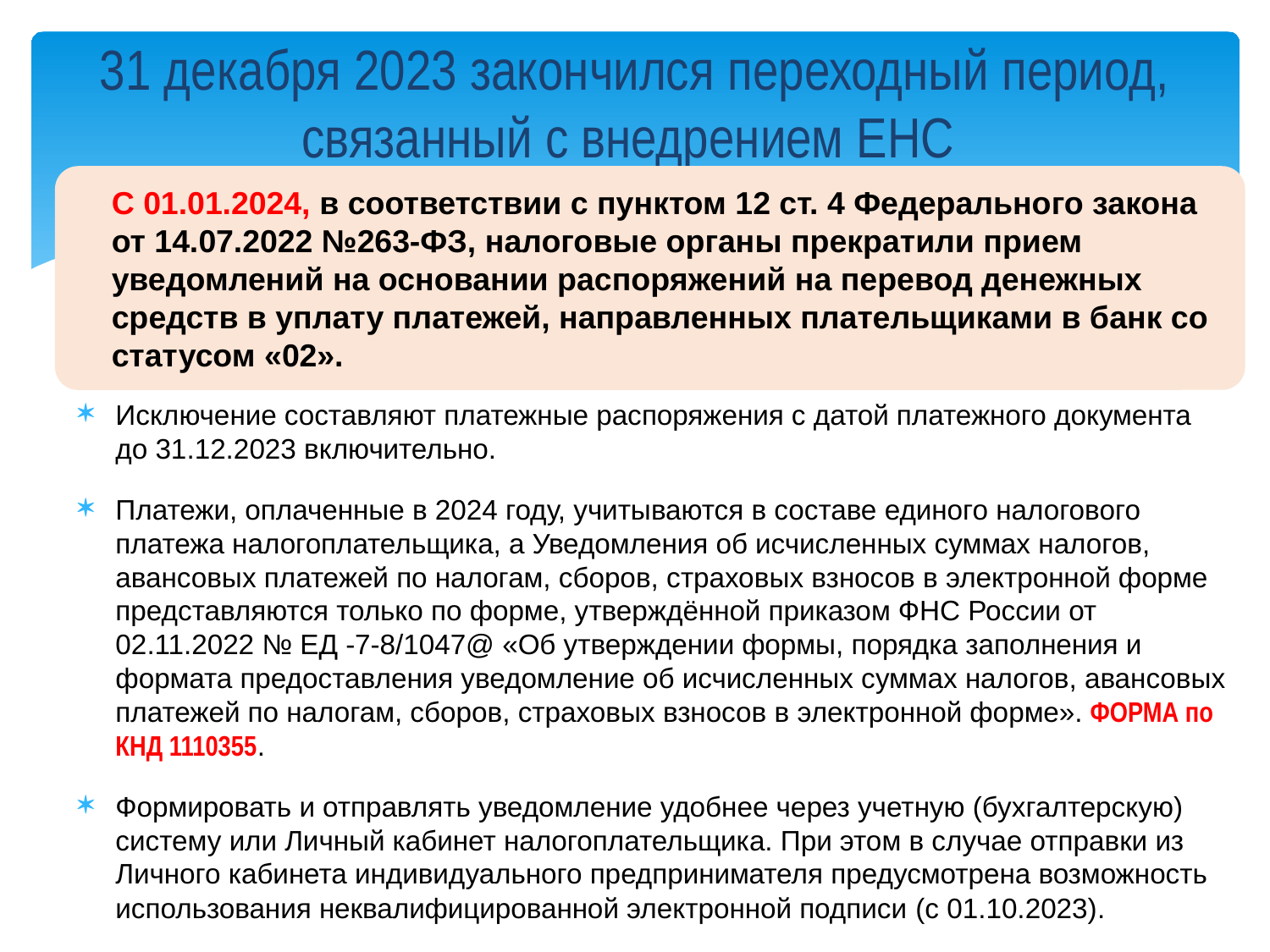

# 31 декабря 2023 закончился переходный период, связанный с внедрением ЕНС
С 01.01.2024, в соответствии с пунктом 12 ст. 4 Федерального закона от 14.07.2022 №263-ФЗ, налоговые органы прекратили прием уведомлений на основании распоряжений на перевод денежных средств в уплату платежей, направленных плательщиками в банк со статусом «02».
Исключение составляют платежные распоряжения с датой платежного документа до 31.12.2023 включительно.
Платежи, оплаченные в 2024 году, учитываются в составе единого налогового платежа налогоплательщика, а Уведомления об исчисленных суммах налогов, авансовых платежей по налогам, сборов, страховых взносов в электронной форме представляются только по форме, утверждённой приказом ФНС России от 02.11.2022 № ЕД -7-8/1047@ «Об утверждении формы, порядка заполнения и формата предоставления уведомление об исчисленных суммах налогов, авансовых платежей по налогам, сборов, страховых взносов в электронной форме». ФОРМА по КНД 1110355.
Формировать и отправлять уведомление удобнее через учетную (бухгалтерскую) систему или Личный кабинет налогоплательщика. При этом в случае отправки из Личного кабинета индивидуального предпринимателя предусмотрена возможность использования неквалифицированной электронной подписи (c 01.10.2023).